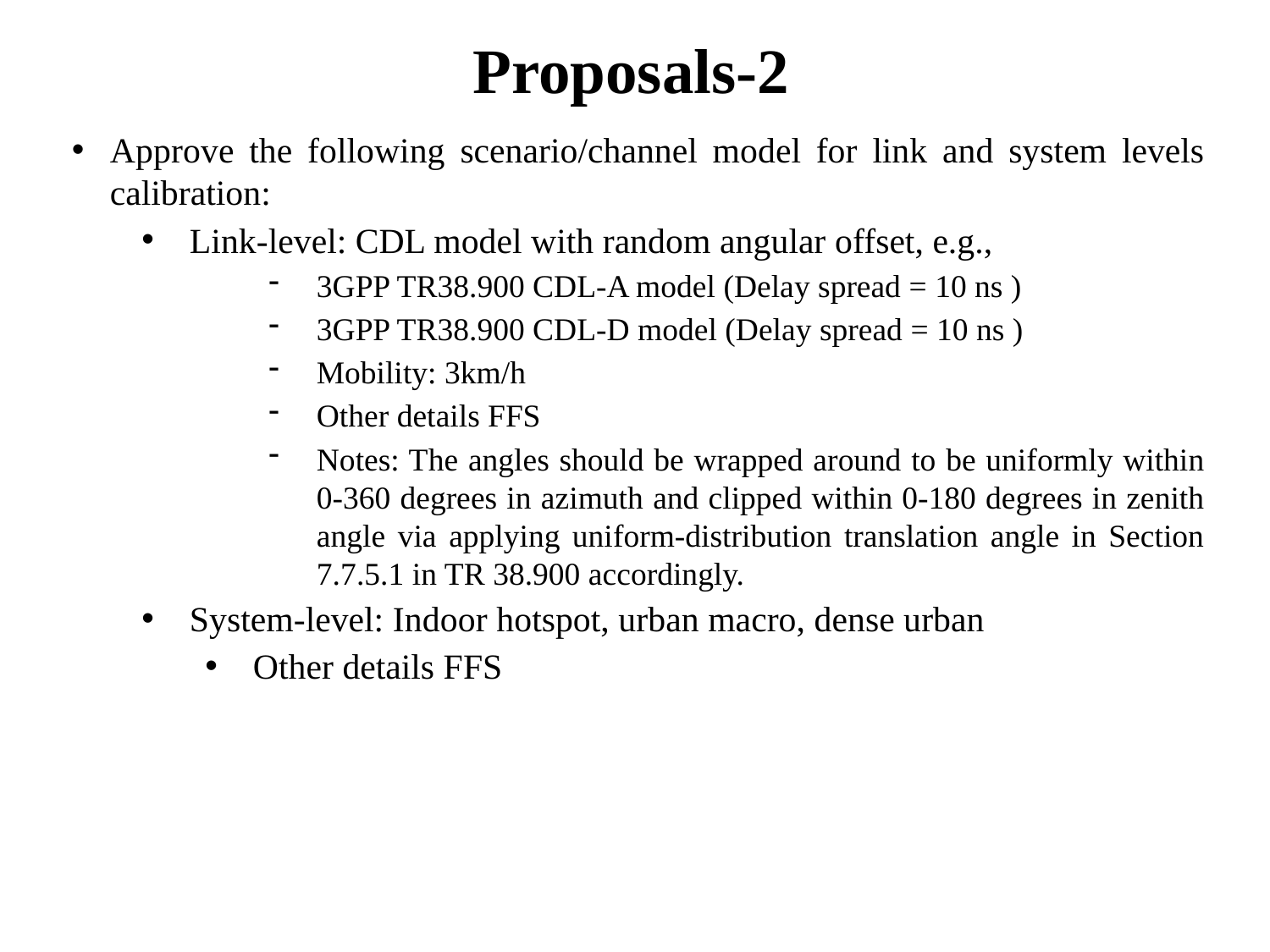

# Proposals-2
Approve the following scenario/channel model for link and system levels calibration:
Link-level: CDL model with random angular offset, e.g.,
3GPP TR38.900 CDL-A model (Delay spread = 10 ns )
3GPP TR38.900 CDL-D model (Delay spread = 10 ns )
Mobility: 3km/h
Other details FFS
Notes: The angles should be wrapped around to be uniformly within 0-360 degrees in azimuth and clipped within 0-180 degrees in zenith angle via applying uniform-distribution translation angle in Section 7.7.5.1 in TR 38.900 accordingly.
System-level: Indoor hotspot, urban macro, dense urban
Other details FFS